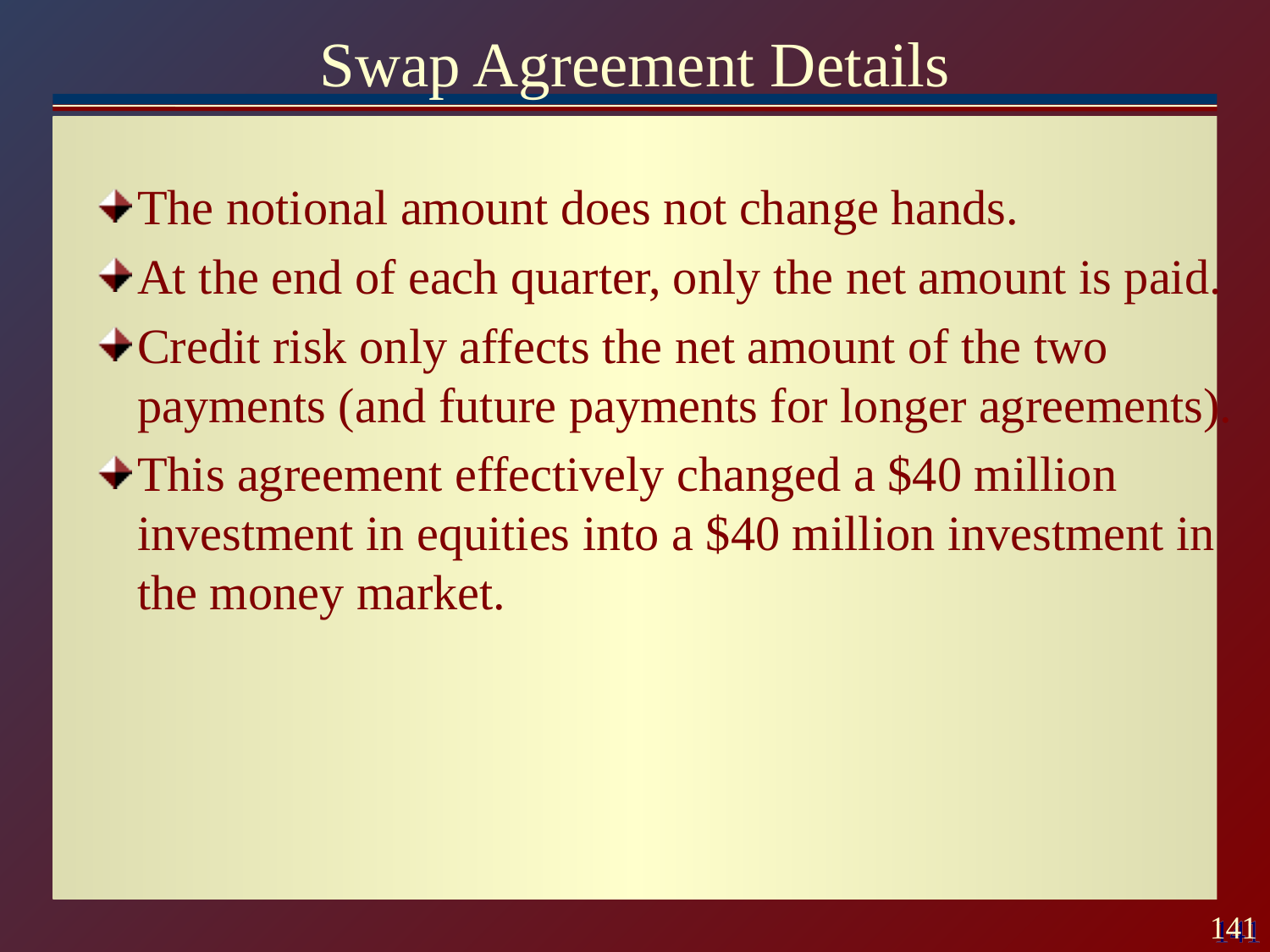

# Swap Agreement Details
The notional amount does not change hands.
At the end of each quarter, only the net amount is paid.
Credit risk only affects the net amount of the two payments (and future payments for longer agreements).
This agreement effectively changed a $40 million investment in equities into a $40 million investment in the money market.